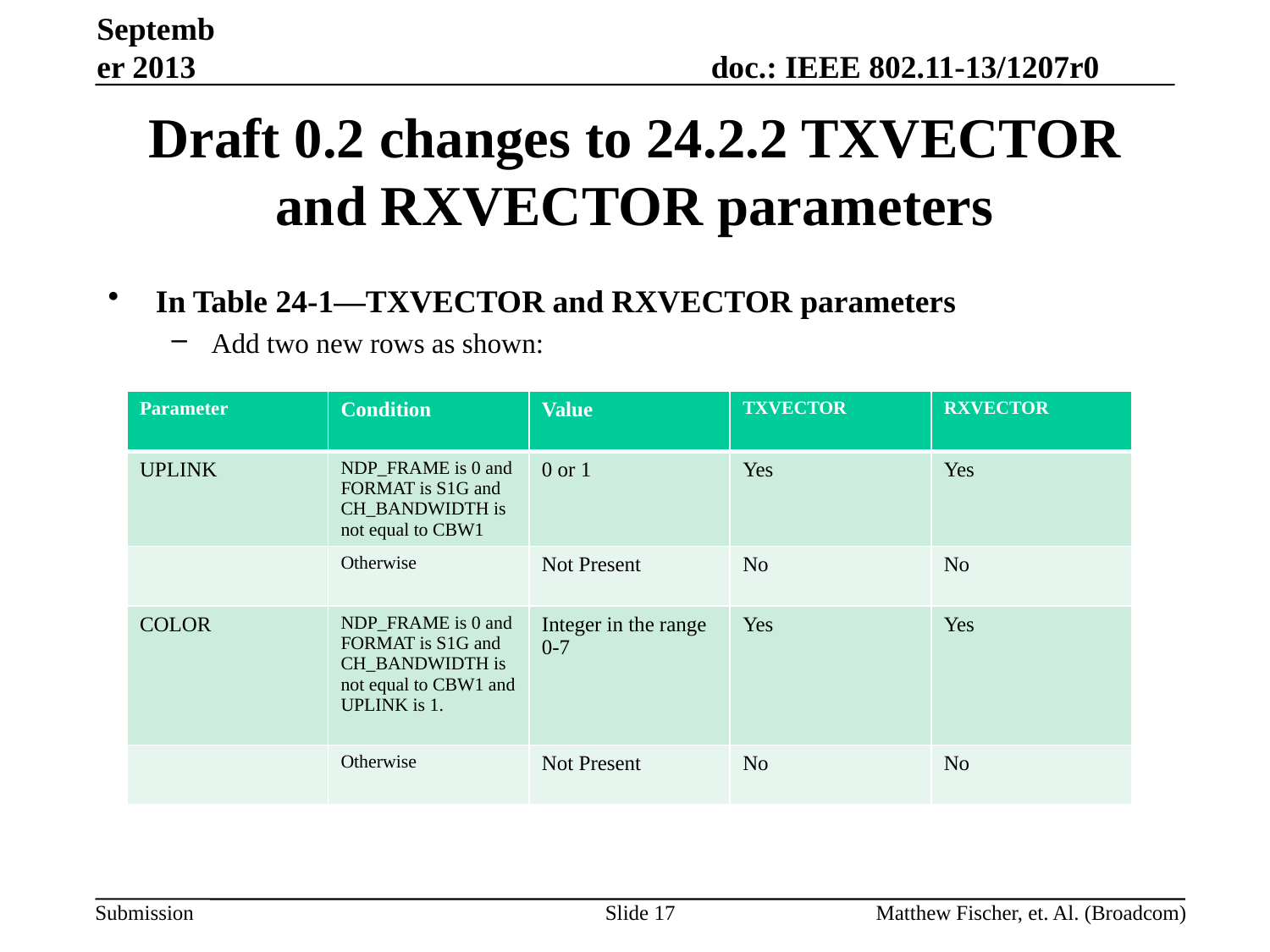

September 2013
# Draft 0.2 changes to 24.2.2 TXVECTOR and RXVECTOR parameters
In Table 24-1—TXVECTOR and RXVECTOR parameters
Add two new rows as shown:
| Parameter | Condition | Value | TXVECTOR | RXVECTOR |
| --- | --- | --- | --- | --- |
| UPLINK | NDP\_FRAME is 0 and FORMAT is S1G and CH\_BANDWIDTH is not equal to CBW1 | 0 or 1 | Yes | Yes |
|  | Otherwise | Not Present | No | No |
| COLOR | NDP\_FRAME is 0 and FORMAT is S1G and CH\_BANDWIDTH is not equal to CBW1 and UPLINK is 1. | Integer in the range 0-7 | Yes | Yes |
|  | Otherwise | Not Present | No | No |
Slide 17
Matthew Fischer, et. Al. (Broadcom)